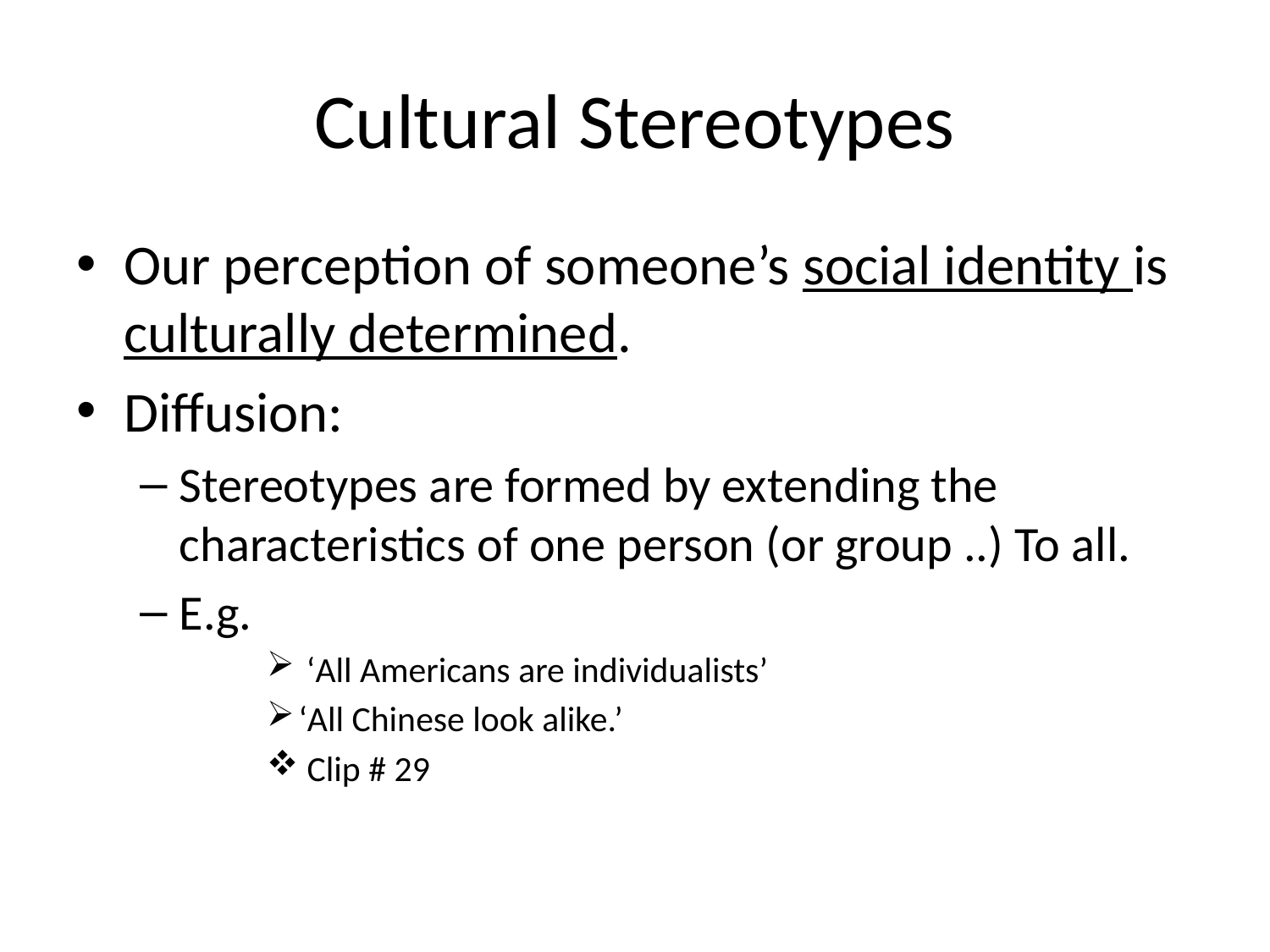

# Cultural Stereotypes
Our perception of someone’s social identity is culturally determined.
Diffusion:
Stereotypes are formed by extending the characteristics of one person (or group ..) To all.
E.g.
 ‘All Americans are individualists’
‘All Chinese look alike.’
 Clip # 29